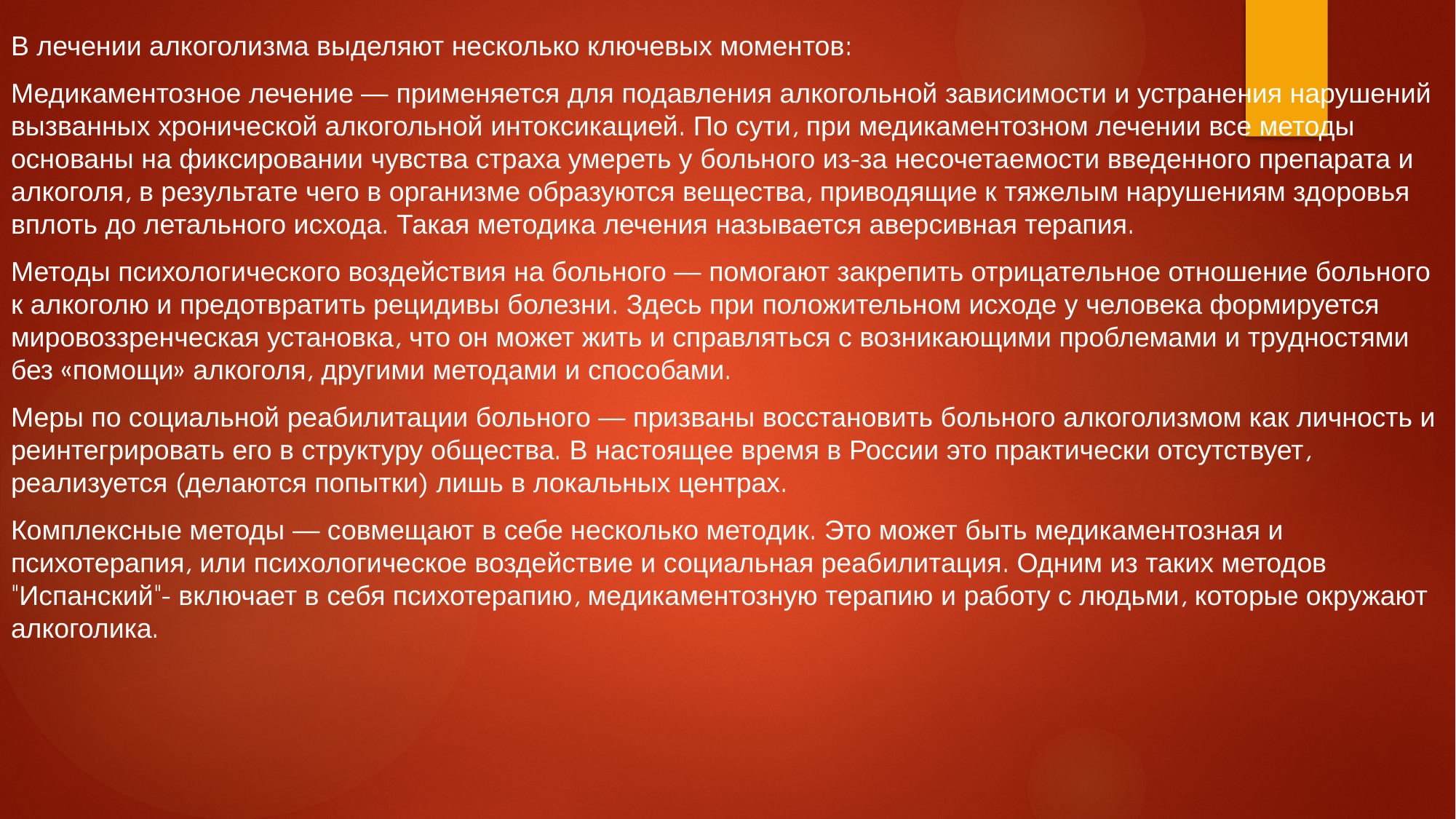

В лечении алкоголизма выделяют несколько ключевых моментов:
Медикаментозное лечение — применяется для подавления алкогольной зависимости и устранения нарушений вызванных хронической алкогольной интоксикацией. По сути, при медикаментозном лечении все методы основаны на фиксировании чувства страха умереть у больного из-за несочетаемости введенного препарата и алкоголя, в результате чего в организме образуются вещества, приводящие к тяжелым нарушениям здоровья вплоть до летального исхода. Такая методика лечения называется аверсивная терапия.
Методы психологического воздействия на больного — помогают закрепить отрицательное отношение больного к алкоголю и предотвратить рецидивы болезни. Здесь при положительном исходе у человека формируется мировоззренческая установка, что он может жить и справляться с возникающими проблемами и трудностями без «помощи» алкоголя, другими методами и способами.
Меры по социальной реабилитации больного — призваны восстановить больного алкоголизмом как личность и реинтегрировать его в структуру общества. В настоящее время в России это практически отсутствует, реализуется (делаются попытки) лишь в локальных центрах.
Комплексные методы — совмещают в себе несколько методик. Это может быть медикаментозная и психотерапия, или психологическое воздействие и социальная реабилитация. Одним из таких методов "Испанский"- включает в себя психотерапию, медикаментозную терапию и работу с людьми, которые окружают алкоголика.